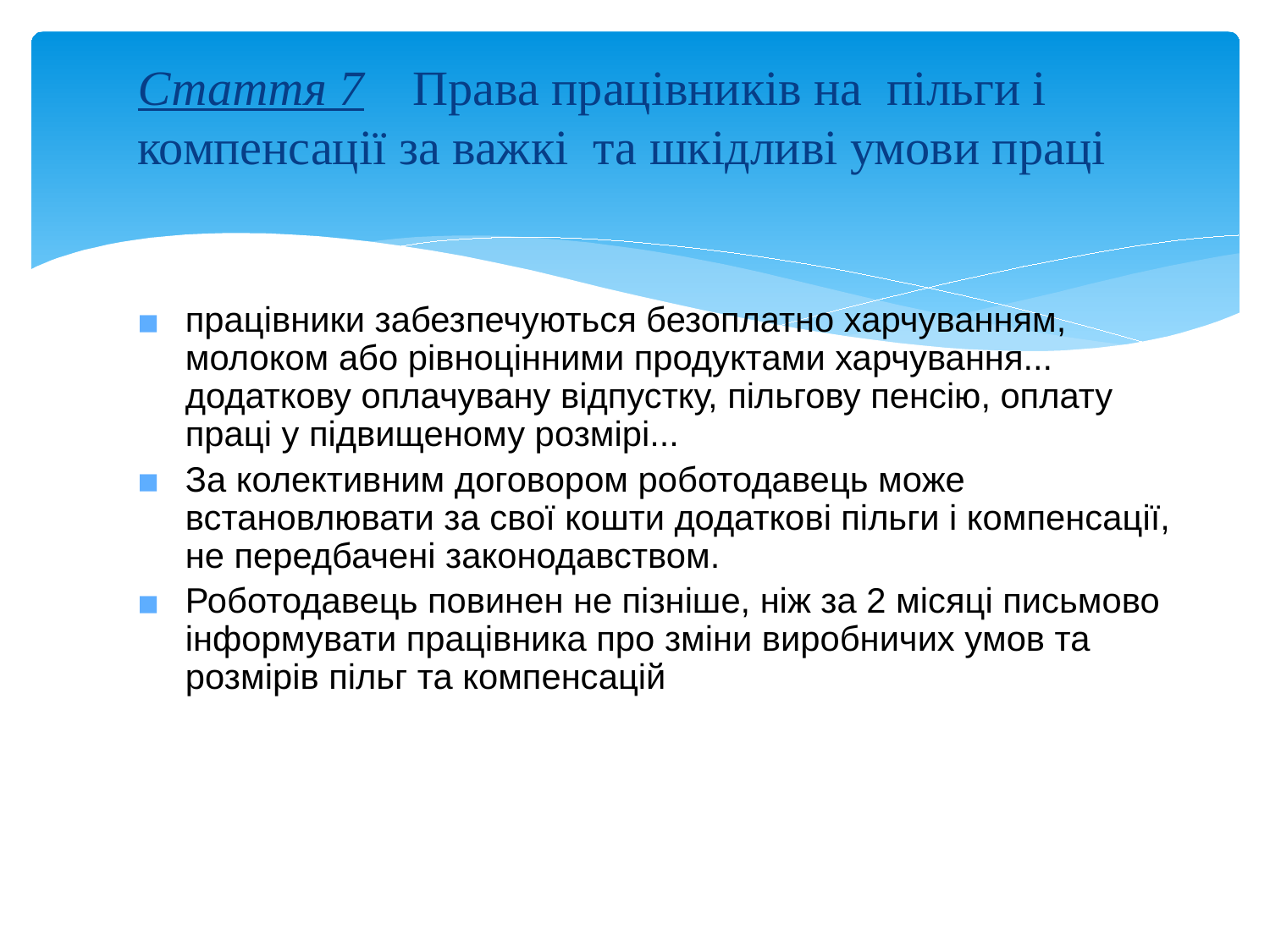

# Стаття 7    Права працівників на  пільги і компенсації за важкі  та шкідливі умови праці

працівники забезпечуються безоплатно харчуванням, молоком або рівноцінними продуктами харчування... додаткову оплачувану відпустку, пільгову пенсію, оплату праці у підвищеному розмірі...
За колективним договором роботодавець може встановлювати за свої кошти додаткові пільги і компенсації, не передбачені законодавством.
Роботодавець повинен не пізніше, ніж за 2 місяці письмово інформувати працівника про зміни виробничих умов та розмірів пільг та компенсацій